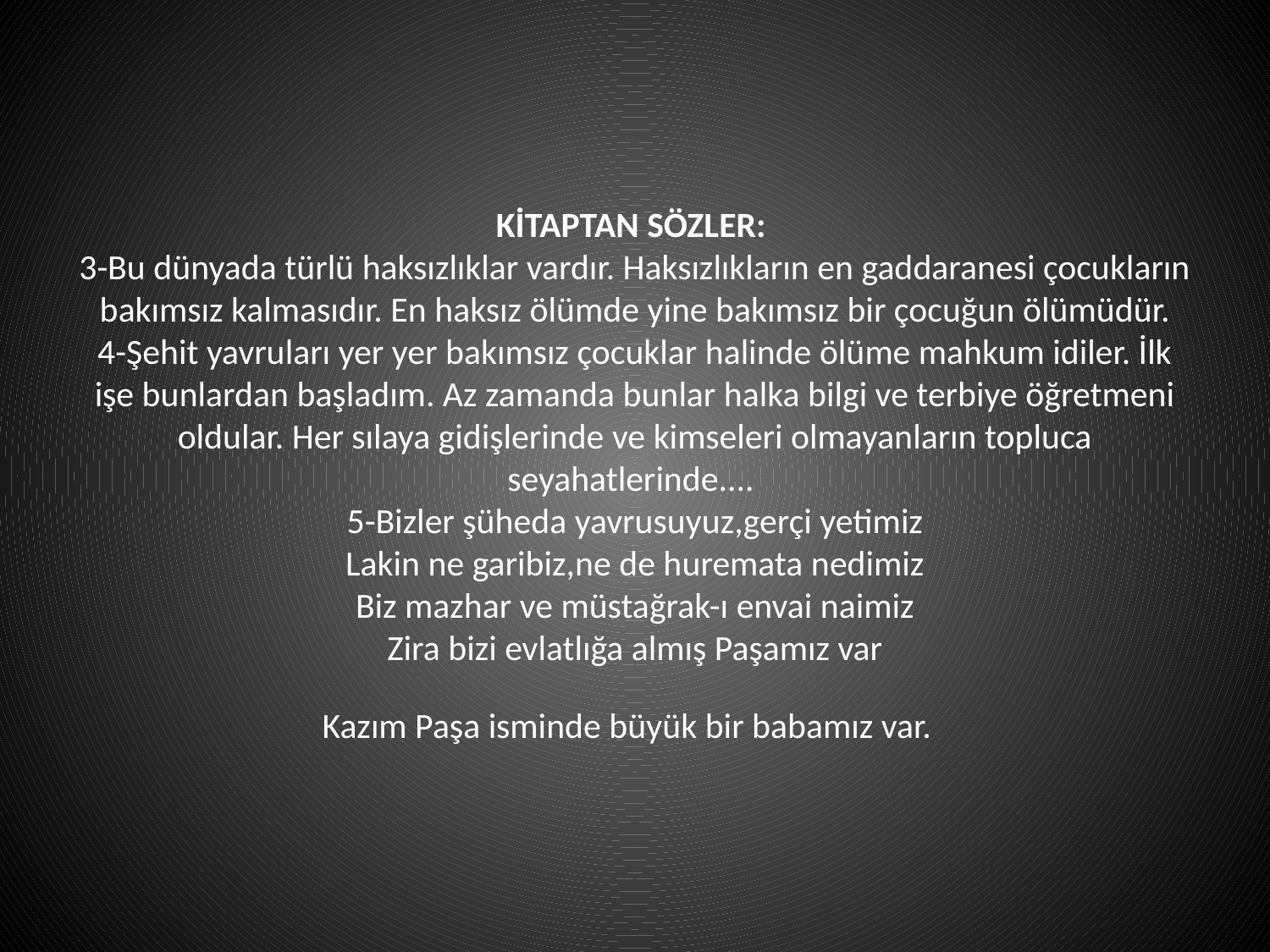

KİTAPTAN SÖZLER:
3-Bu dünyada türlü haksızlıklar vardır. Haksızlıkların en gaddaranesi çocukların bakımsız kalmasıdır. En haksız ölümde yine bakımsız bir çocuğun ölümüdür.
4-Şehit yavruları yer yer bakımsız çocuklar halinde ölüme mahkum idiler. İlk işe bunlardan başladım. Az zamanda bunlar halka bilgi ve terbiye öğretmeni oldular. Her sılaya gidişlerinde ve kimseleri olmayanların topluca seyahatlerinde....
5-Bizler şüheda yavrusuyuz,gerçi yetimiz
Lakin ne garibiz,ne de huremata nedimiz
Biz mazhar ve müstağrak-ı envai naimiz
Zira bizi evlatlığa almış Paşamız var
Kazım Paşa isminde büyük bir babamız var.